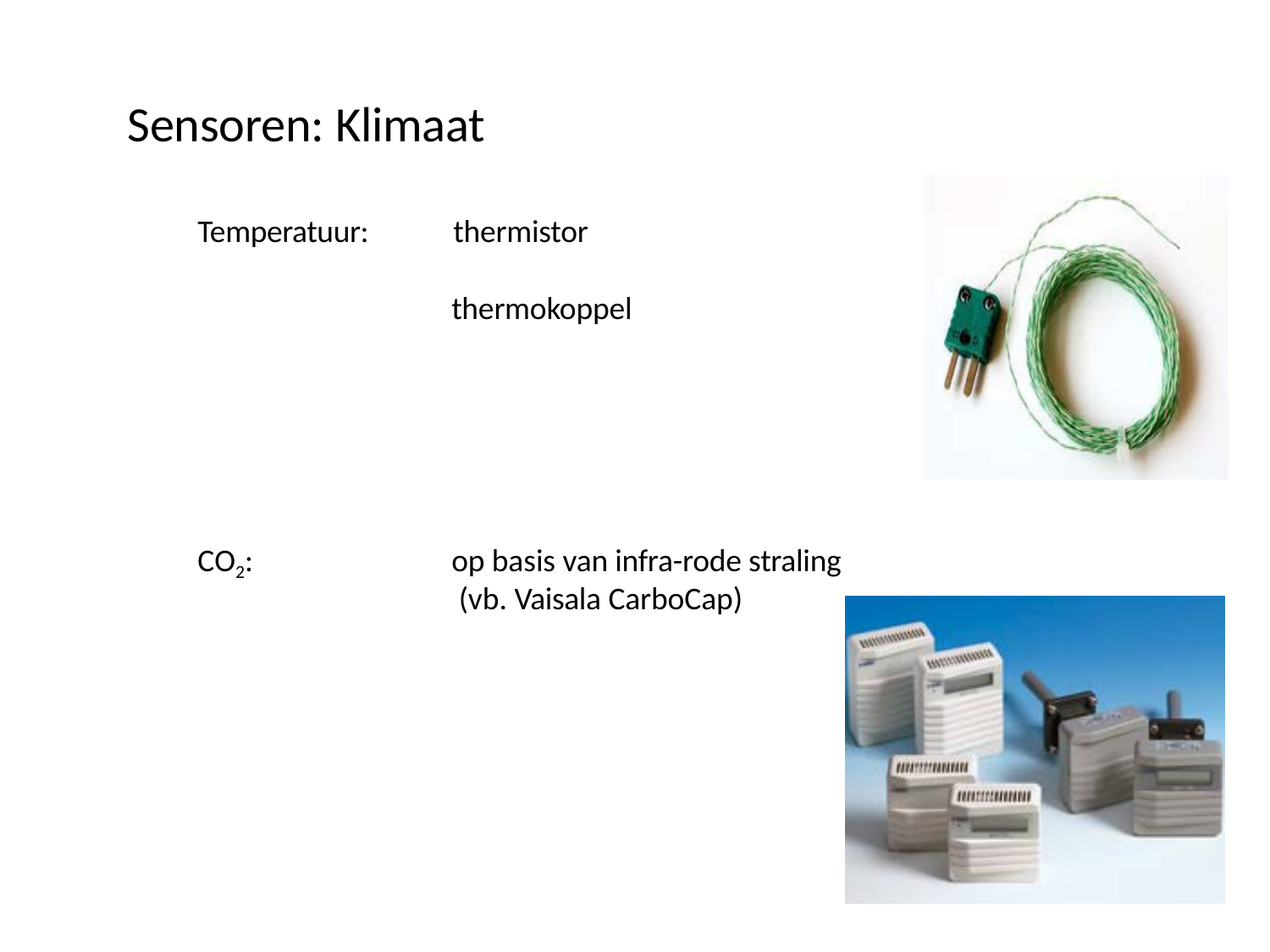

# Sensoren: Klimaat

Temperatuur:	thermistor

thermokoppel
op basis van infra-rode straling  (vb. Vaisala CarboCap)
CO2: